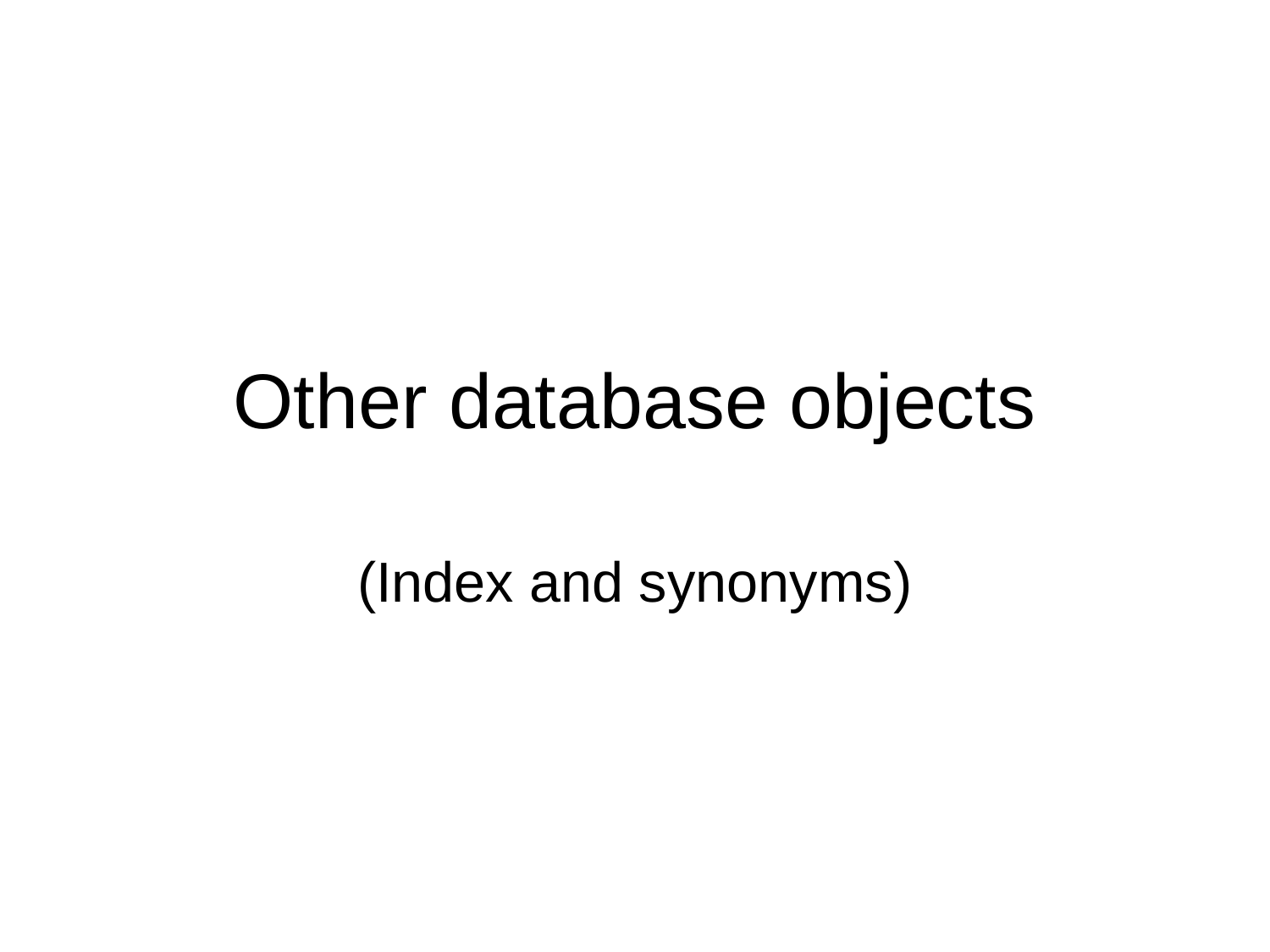

# Other database objects
(Index and synonyms)